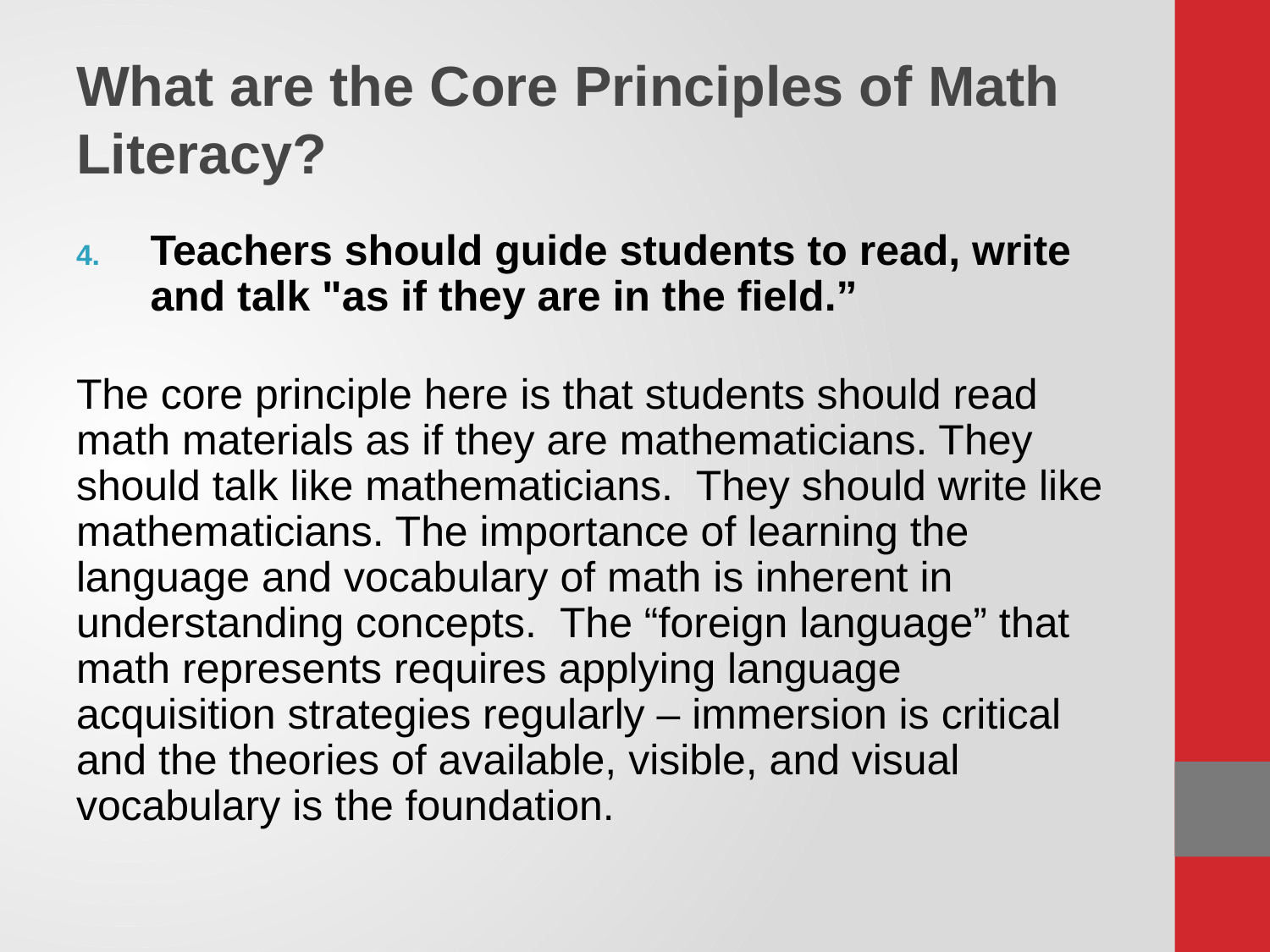

# What are the Core Principles of Math Literacy?
Teachers should guide students to read, write and talk "as if they are in the field.”
The core principle here is that students should read math materials as if they are mathematicians. They should talk like mathematicians.  They should write like mathematicians. The importance of learning the language and vocabulary of math is inherent in understanding concepts.  The “foreign language” that math represents requires applying language acquisition strategies regularly – immersion is critical and the theories of available, visible, and visual vocabulary is the foundation.